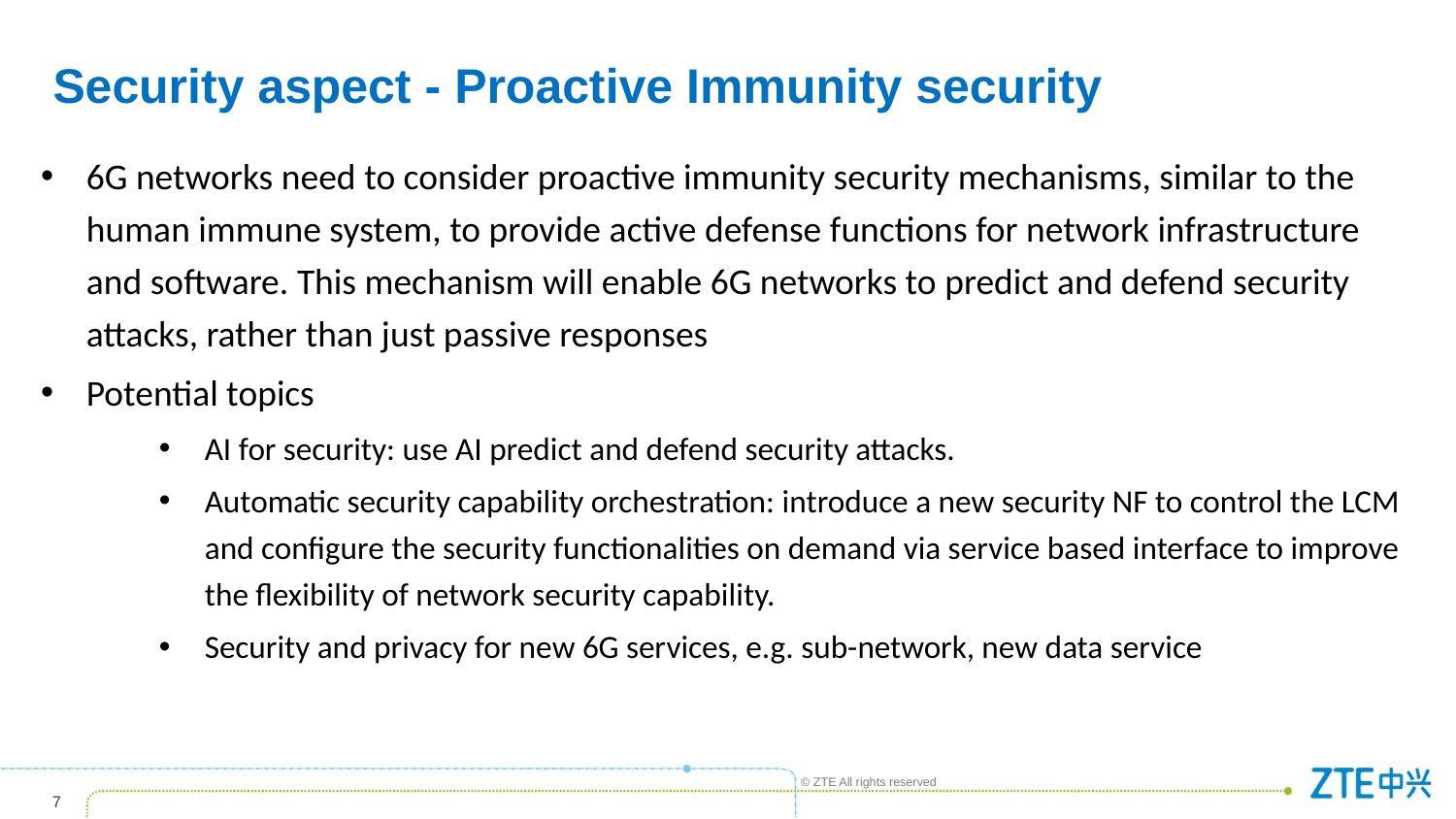

# Security aspect - Proactive Immunity security
6G networks need to consider proactive immunity security mechanisms, similar to the human immune system, to provide active defense functions for network infrastructure and software. This mechanism will enable 6G networks to predict and defend security attacks, rather than just passive responses
Potential topics
AI for security: use AI predict and defend security attacks.
Automatic security capability orchestration: introduce a new security NF to control the LCM and configure the security functionalities on demand via service based interface to improve the flexibility of network security capability.
Security and privacy for new 6G services, e.g. sub-network, new data service